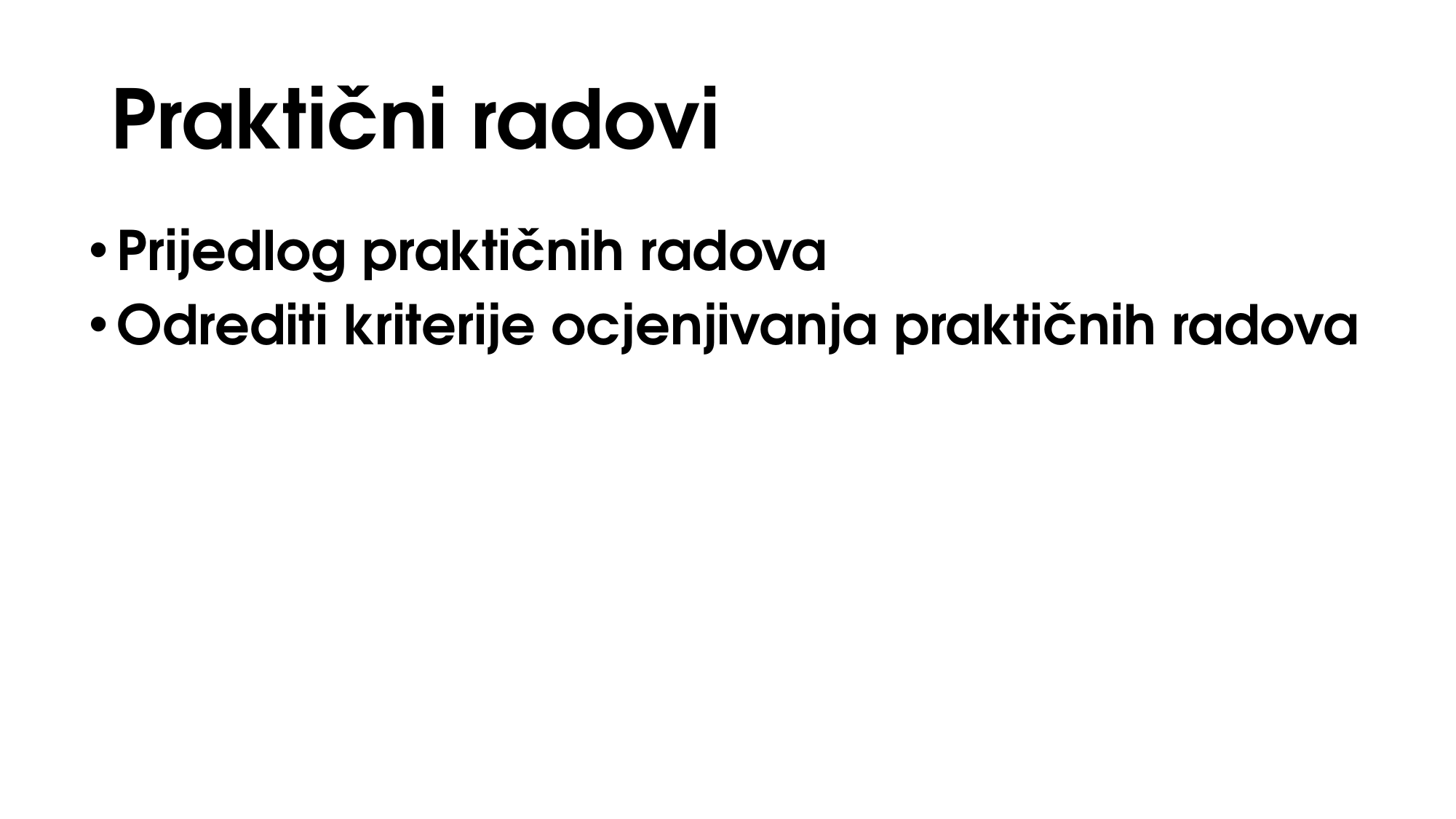

# Praktični radovi
Prijedlog praktičnih radova
Odrediti kriterije ocjenjivanja praktičnih radova